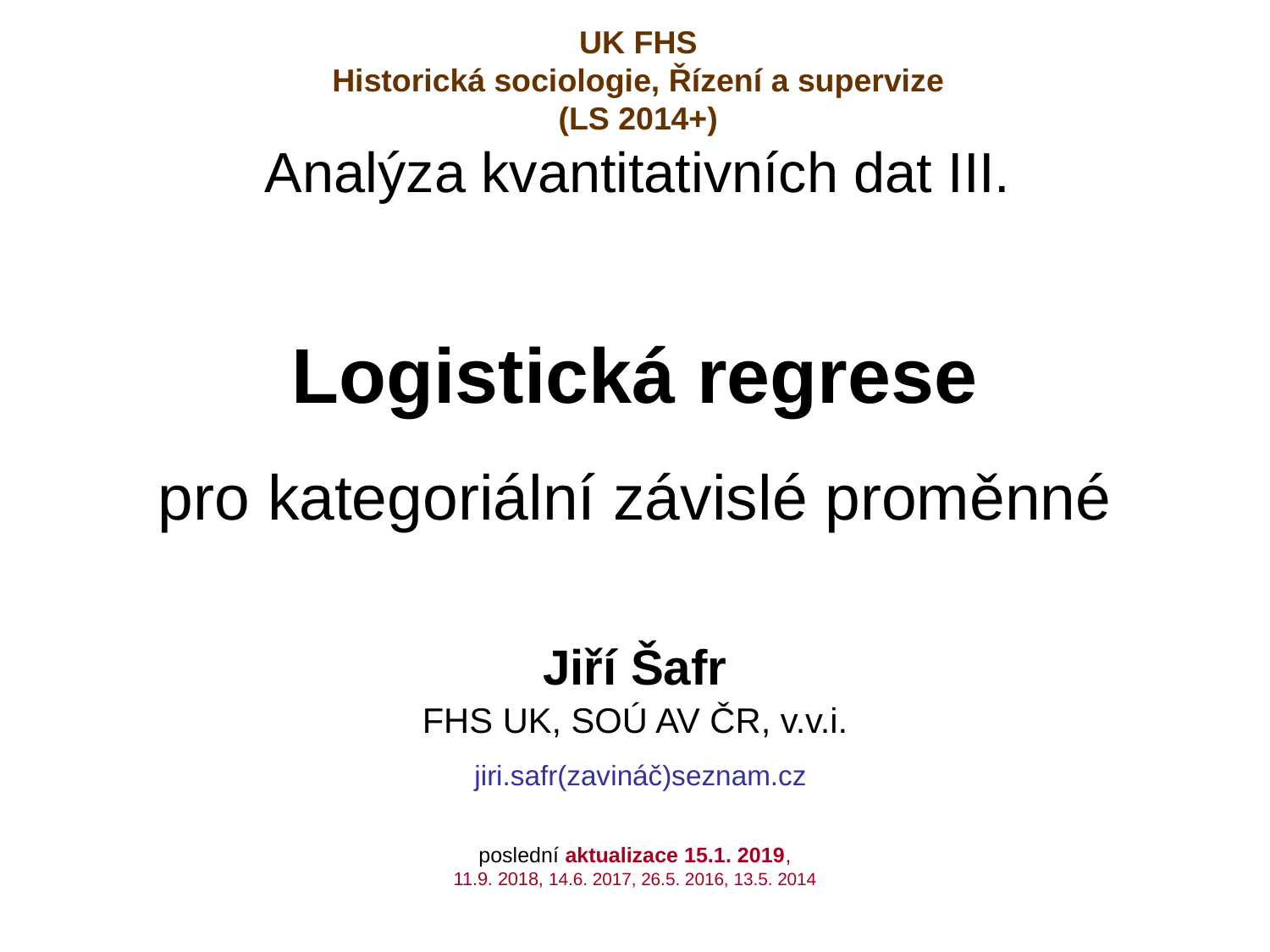

UK FHS
Historická sociologie, Řízení a supervize
(LS 2014+)
Analýza kvantitativních dat III.
# Logistická regrese pro kategoriální závislé proměnné
Jiří Šafr
FHS UK, SOÚ AV ČR, v.v.i.
 jiri.safr(zavináč)seznam.cz
poslední aktualizace 15.1. 2019,
11.9. 2018, 14.6. 2017, 26.5. 2016, 13.5. 2014